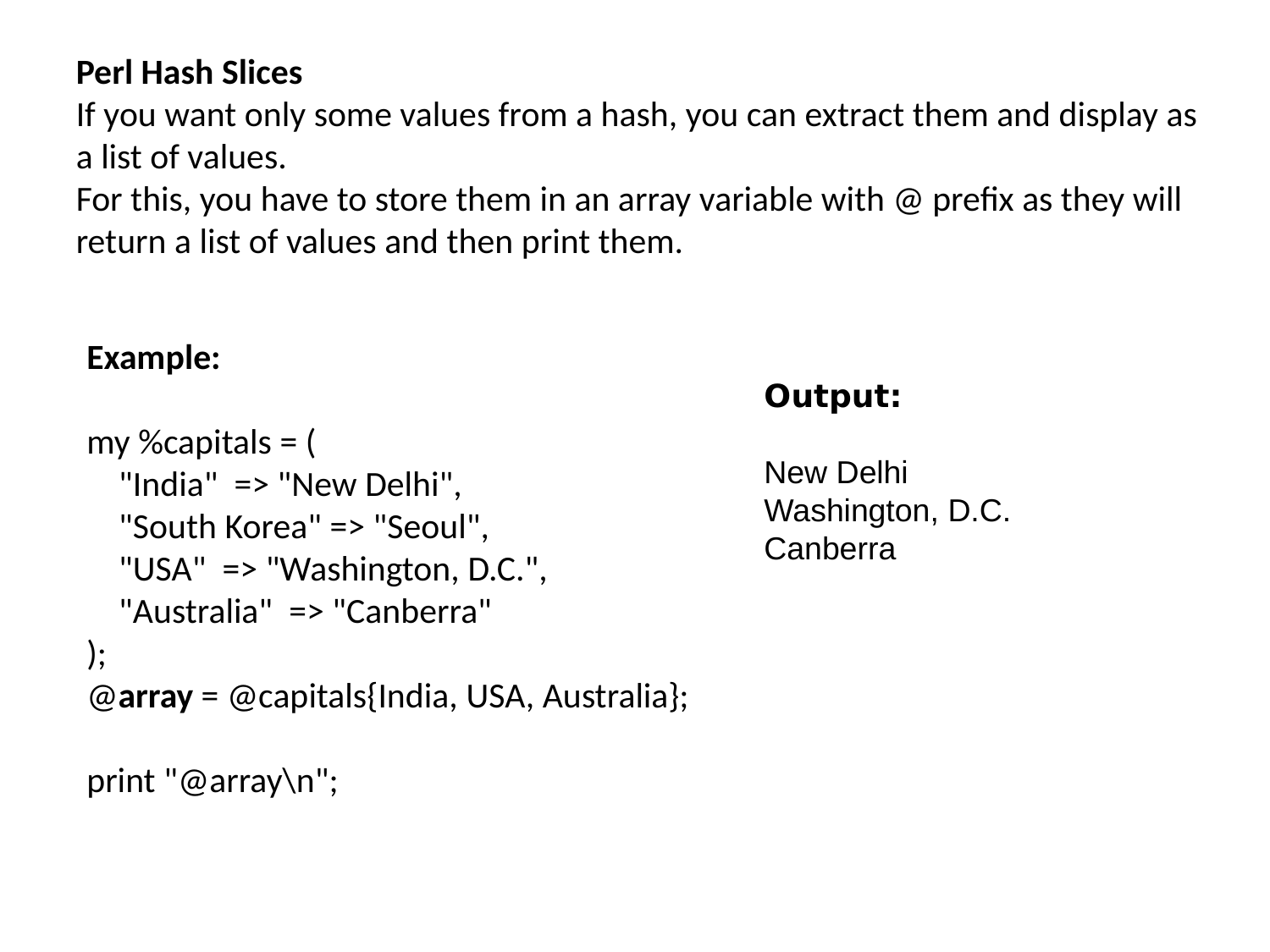

Perl Hash Slices
If you want only some values from a hash, you can extract them and display as a list of values.
For this, you have to store them in an array variable with @ prefix as they will return a list of values and then print them.
Example:

my %capitals = (
    "India"  => "New Delhi",
    "South Korea" => "Seoul",
    "USA"  => "Washington, D.C.",
    "Australia"  => "Canberra"
);
@array = @capitals{India, USA, Australia};
print "@array\n";
Output:

New Delhi
Washington, D.C.
Canberra